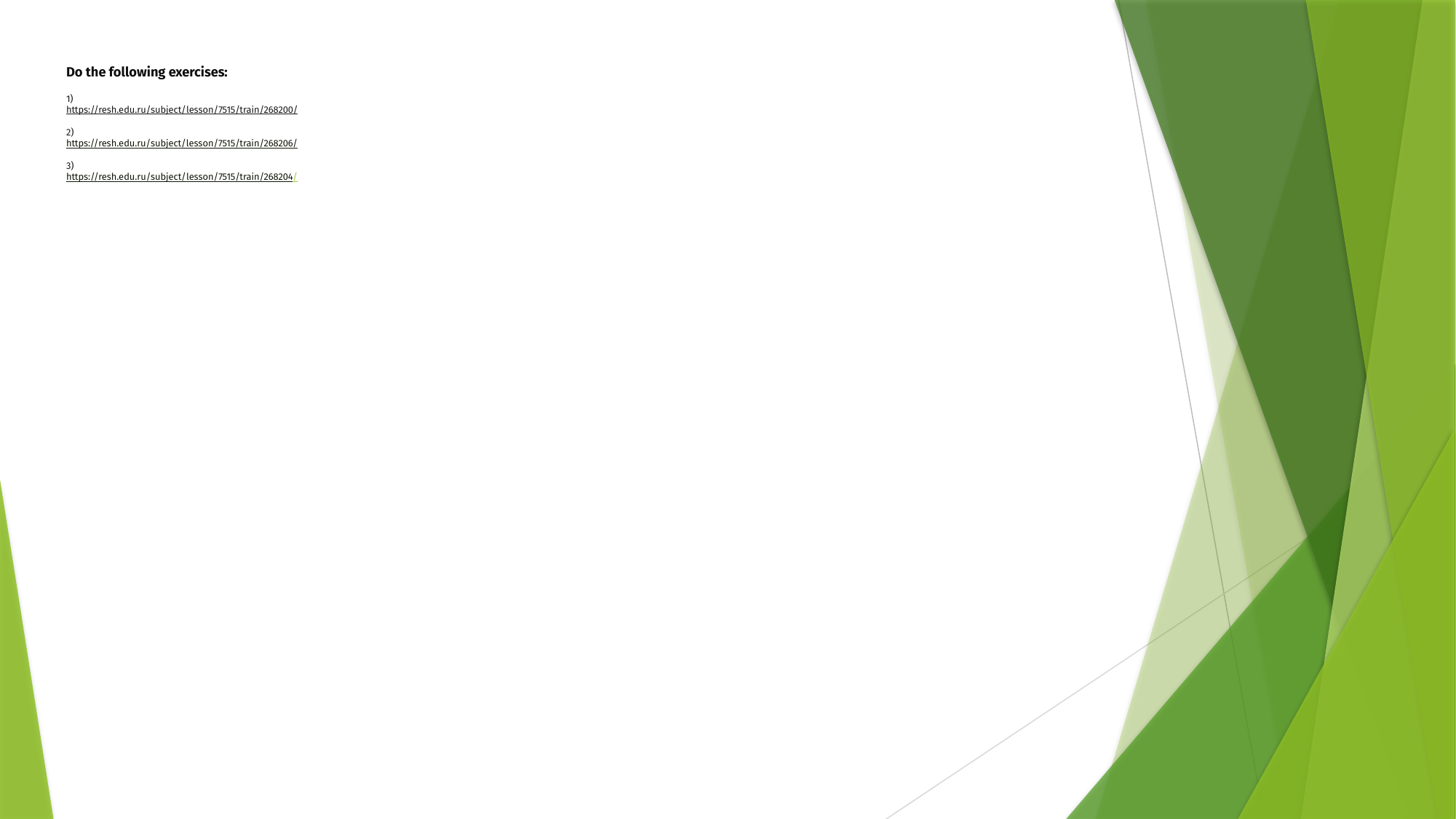

# Do the following exercises: 1) https://resh.edu.ru/subject/lesson/7515/train/268200/ 2) https://resh.edu.ru/subject/lesson/7515/train/268206/ 3) https://resh.edu.ru/subject/lesson/7515/train/268204/